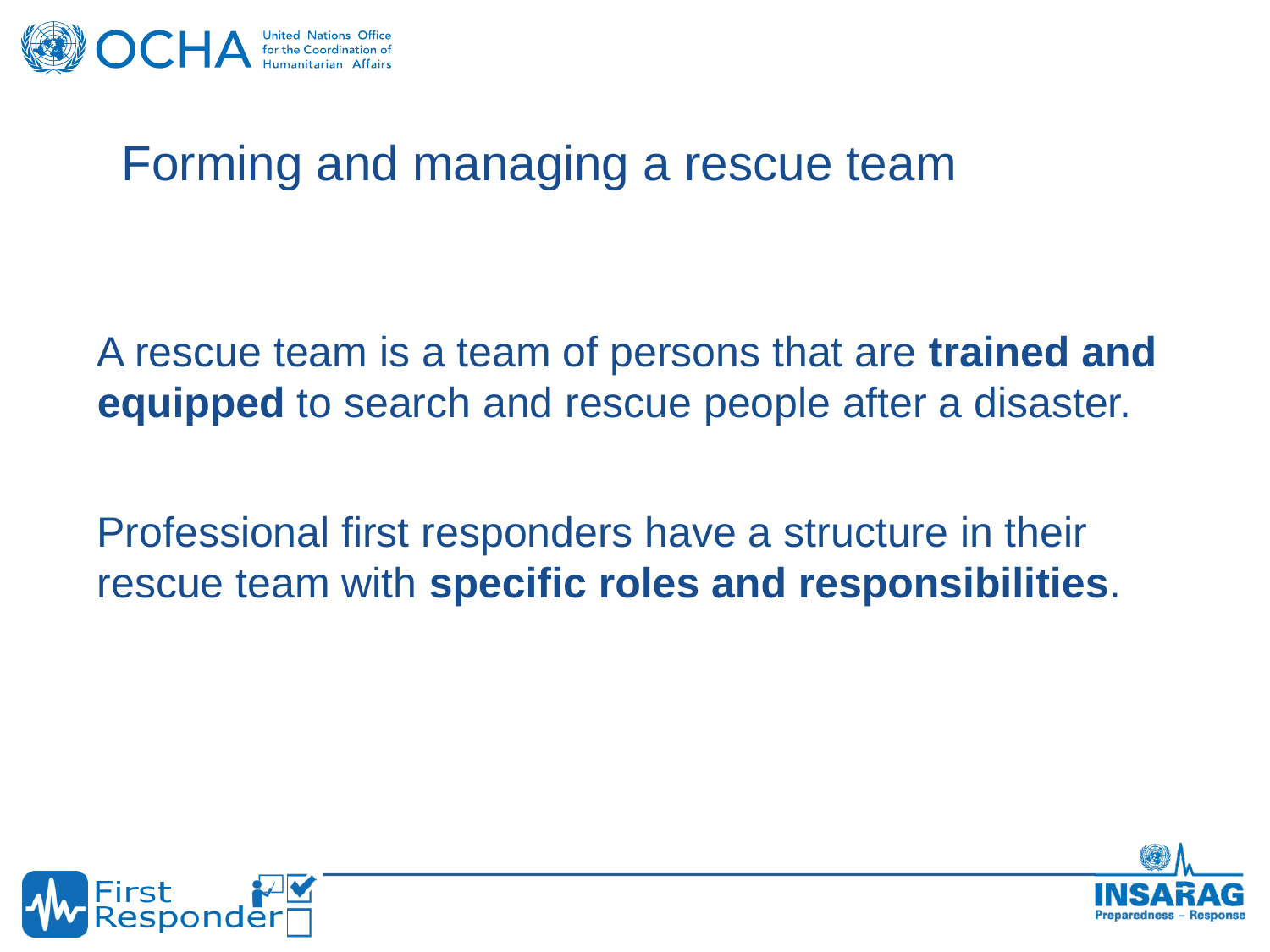

Forming and managing a rescue team
A rescue team is a team of persons that are trained and equipped to search and rescue people after a disaster.

Professional first responders have a structure in their rescue team with specific roles and responsibilities.